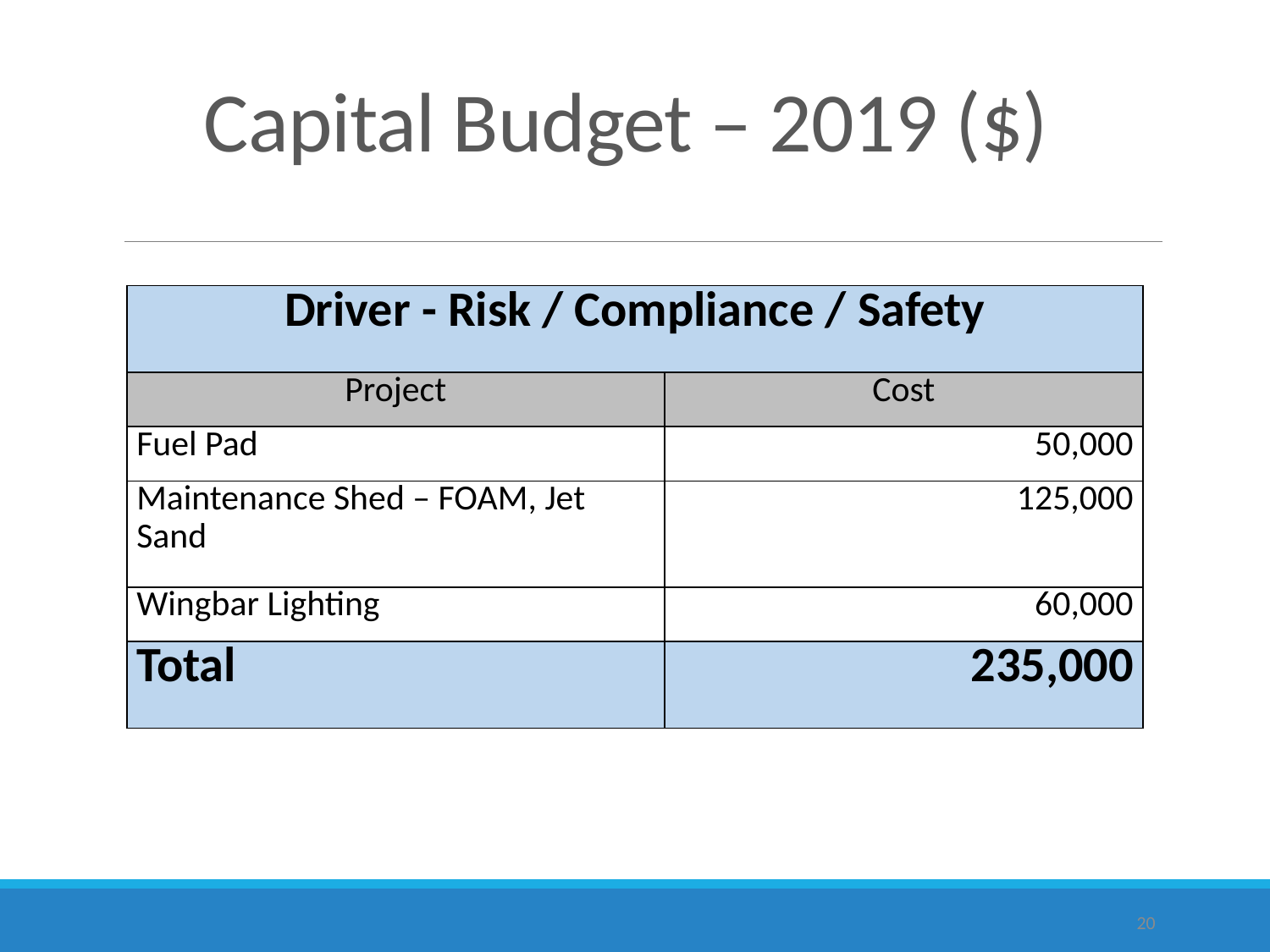

# Capital Budget – 2019 ($)
| Driver - Risk / Compliance / Safety |  |
| --- | --- |
| Project | Cost |
| Fuel Pad | 50,000 |
| Maintenance Shed – FOAM, Jet Sand | 125,000 |
| Wingbar Lighting | 60,000 |
| Total | 235,000 |
20